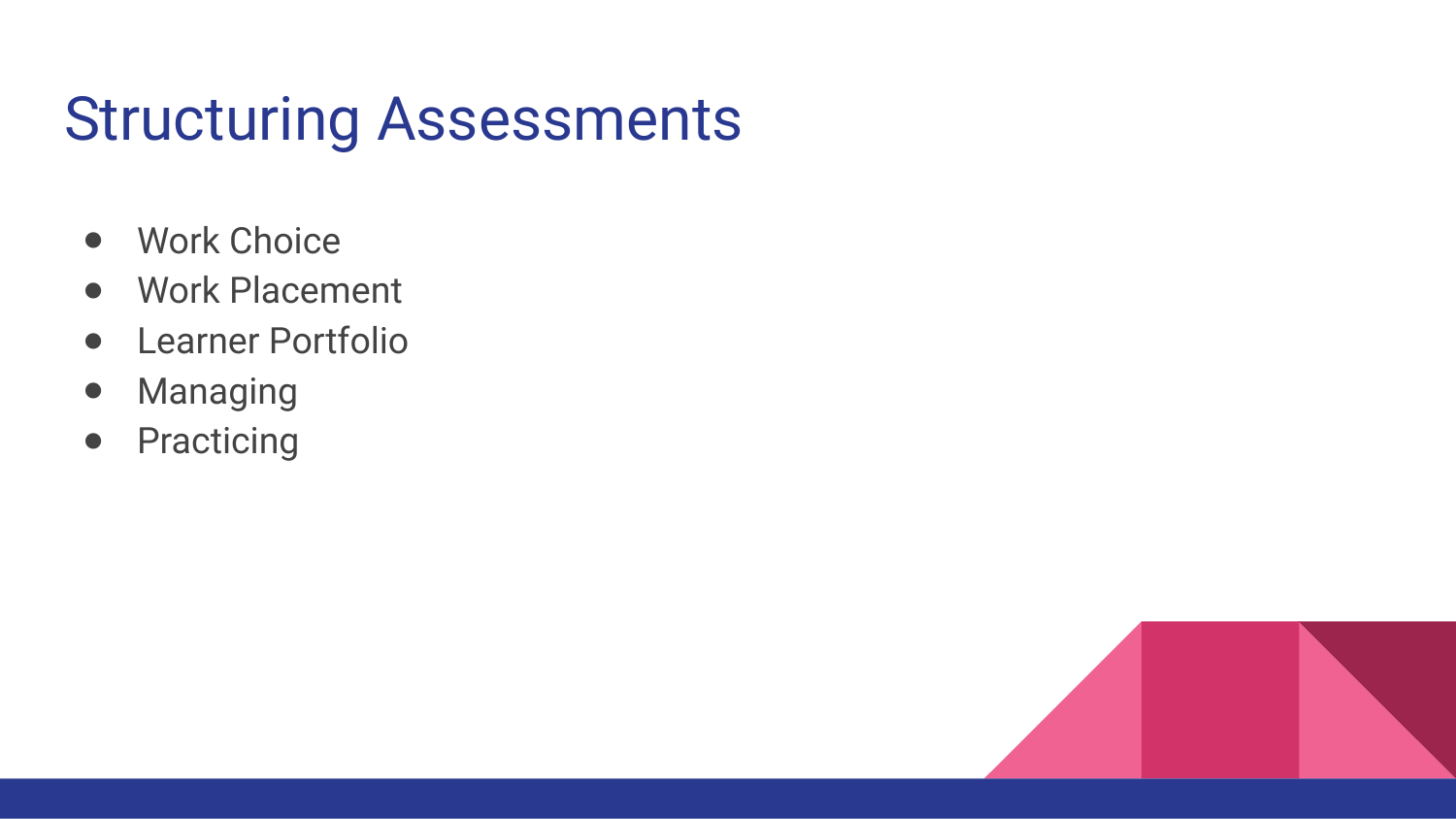

# Structuring Assessments
Work Choice
Work Placement
Learner Portfolio
Managing
Practicing